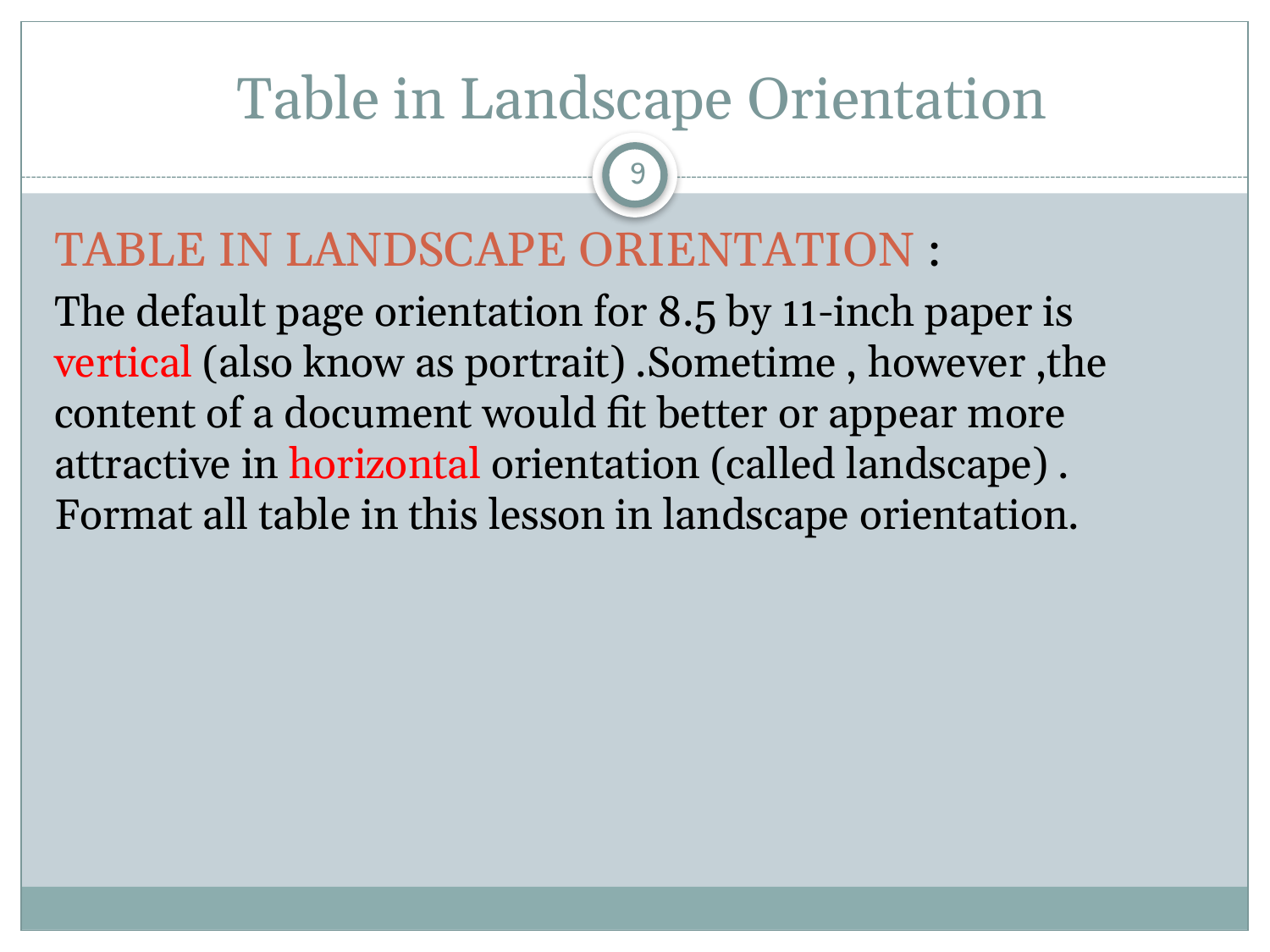

# Table in Landscape Orientation
9
TABLE IN LANDSCAPE ORIENTATION :
The default page orientation for 8.5 by 11-inch paper is vertical (also know as portrait) .Sometime , however ,the content of a document would fit better or appear more attractive in horizontal orientation (called landscape) . Format all table in this lesson in landscape orientation.